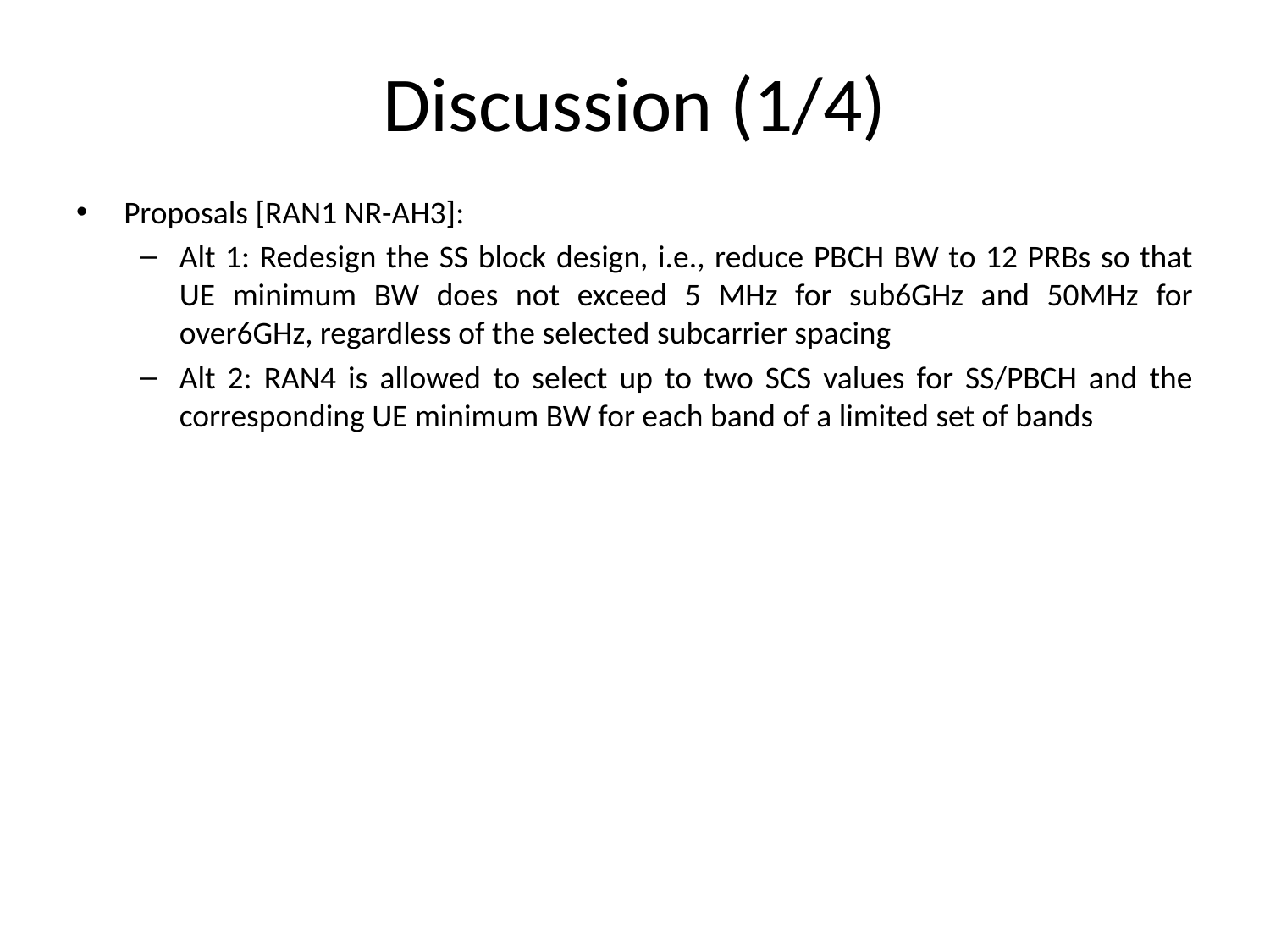

# Discussion (1/4)
Proposals [RAN1 NR-AH3]:
Alt 1: Redesign the SS block design, i.e., reduce PBCH BW to 12 PRBs so that UE minimum BW does not exceed 5 MHz for sub6GHz and 50MHz for over6GHz, regardless of the selected subcarrier spacing
Alt 2: RAN4 is allowed to select up to two SCS values for SS/PBCH and the corresponding UE minimum BW for each band of a limited set of bands